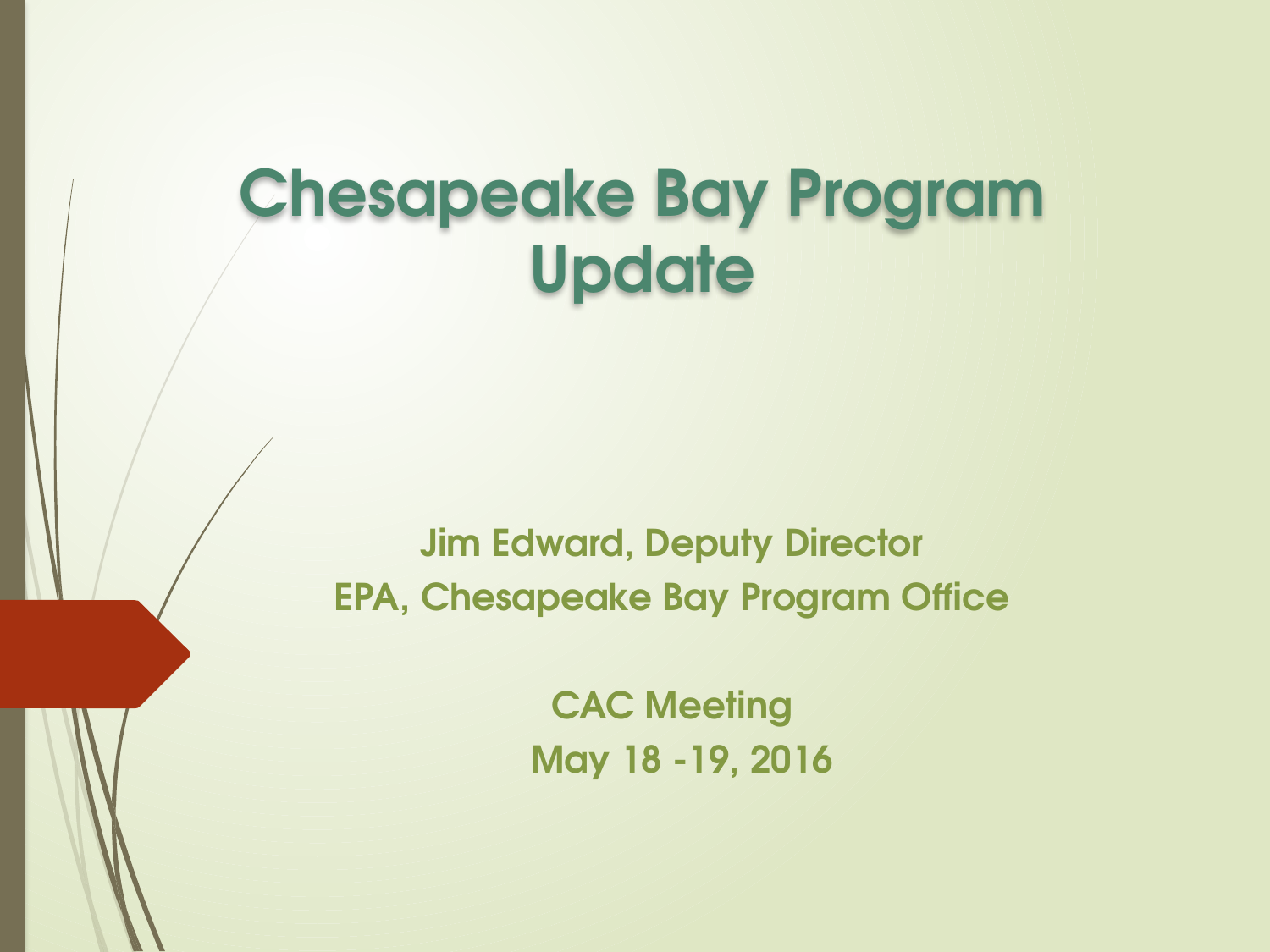

# Chesapeake Bay Program Update
Jim Edward, Deputy Director
EPA, Chesapeake Bay Program Office

CAC Meeting
  May 18 -19, 2016